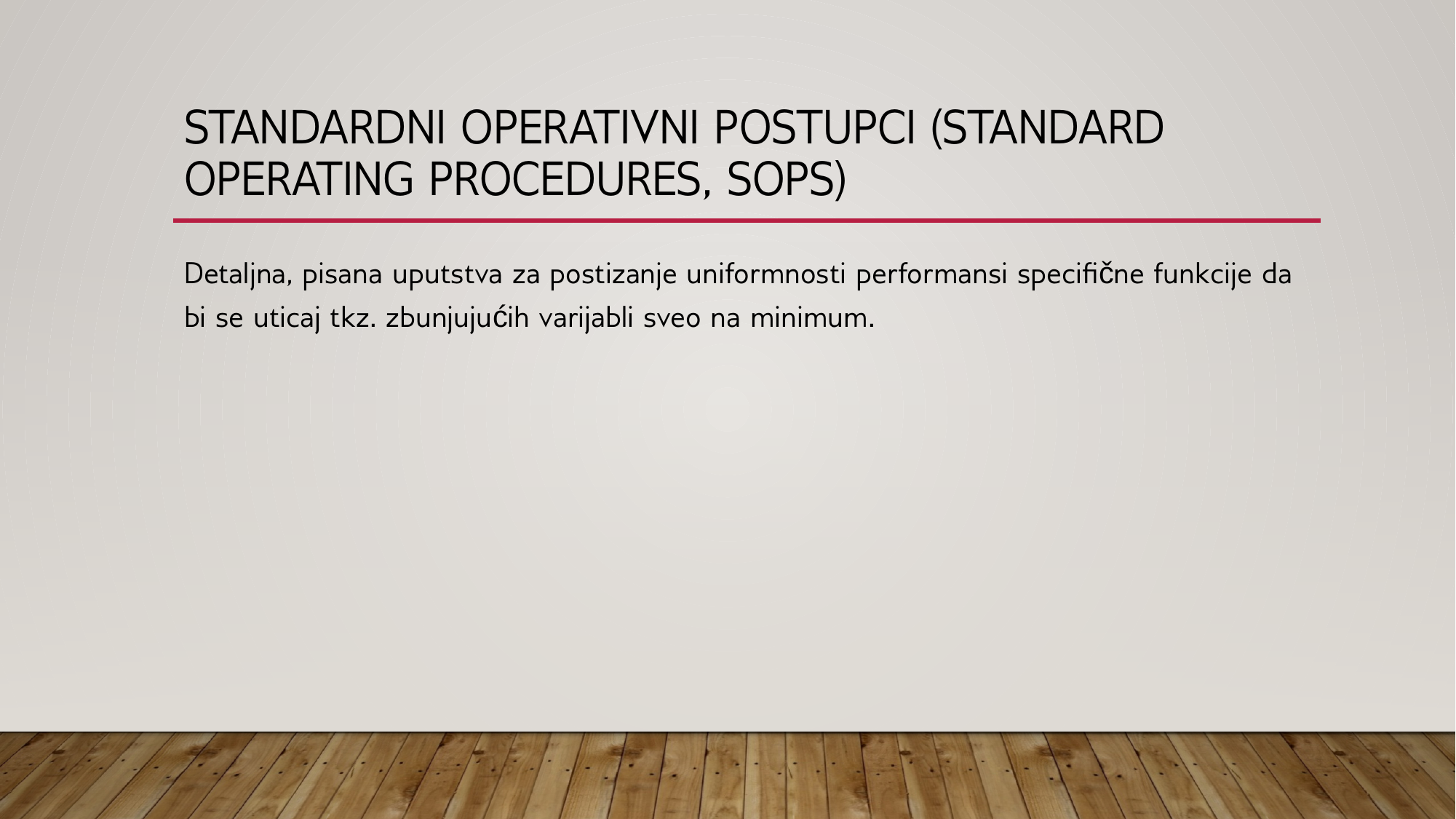

# Standardni operativni postupci (Standard Operating Procedures, SOPs)
Detaljna, pisana uputstva za postizanje uniformnosti performansi specifične funkcije da bi se uticaj tkz. zbunjujućih varijabli sveo na minimum.